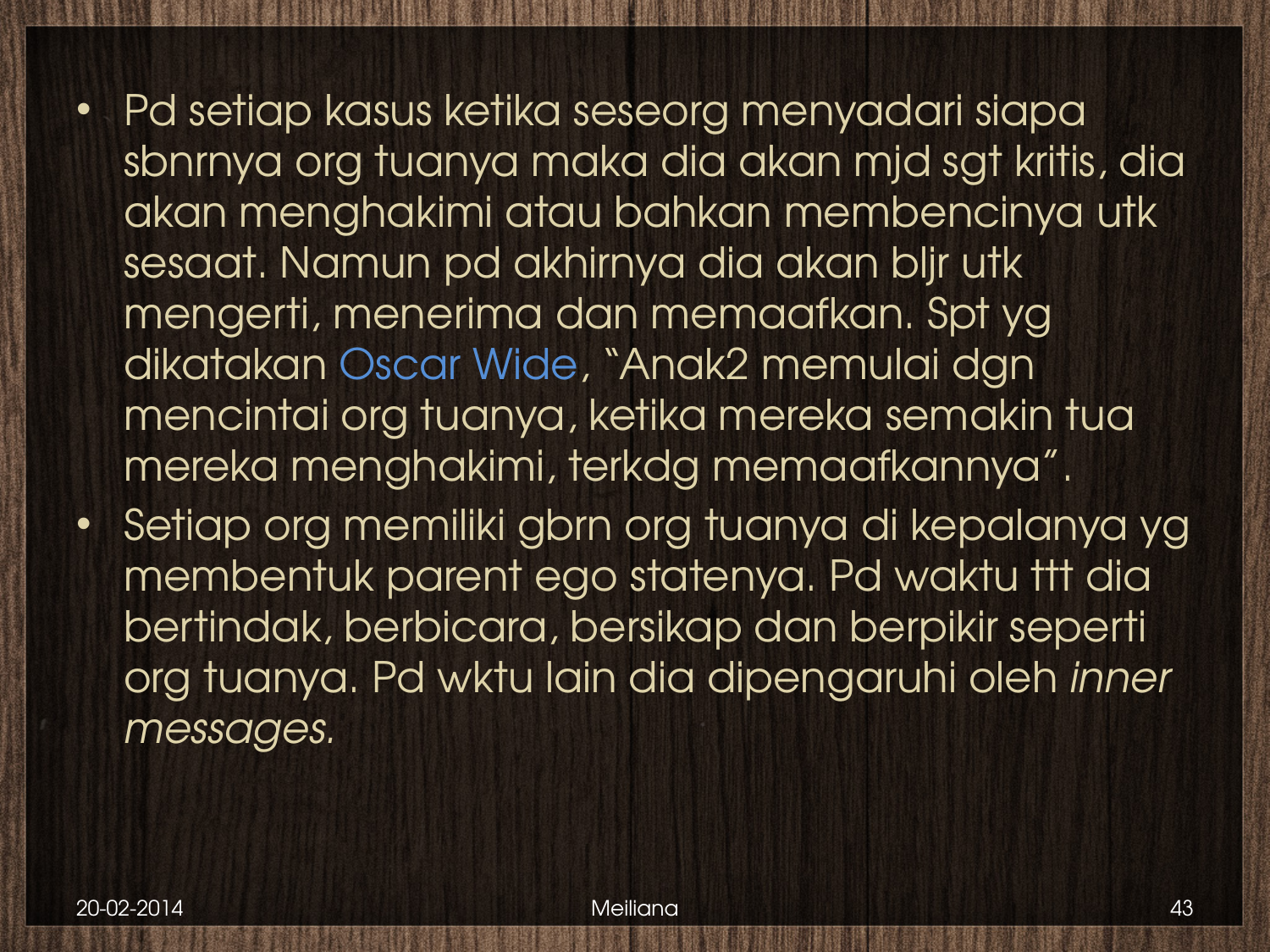

#
Pd setiap kasus ketika seseorg menyadari siapa sbnrnya org tuanya maka dia akan mjd sgt kritis, dia akan menghakimi atau bahkan membencinya utk sesaat. Namun pd akhirnya dia akan bljr utk mengerti, menerima dan memaafkan. Spt yg dikatakan Oscar Wide, “Anak2 memulai dgn mencintai org tuanya, ketika mereka semakin tua mereka menghakimi, terkdg memaafkannya”.
Setiap org memiliki gbrn org tuanya di kepalanya yg membentuk parent ego statenya. Pd waktu ttt dia bertindak, berbicara, bersikap dan berpikir seperti org tuanya. Pd wktu lain dia dipengaruhi oleh inner messages.

20-02-2014
Meiliana
43